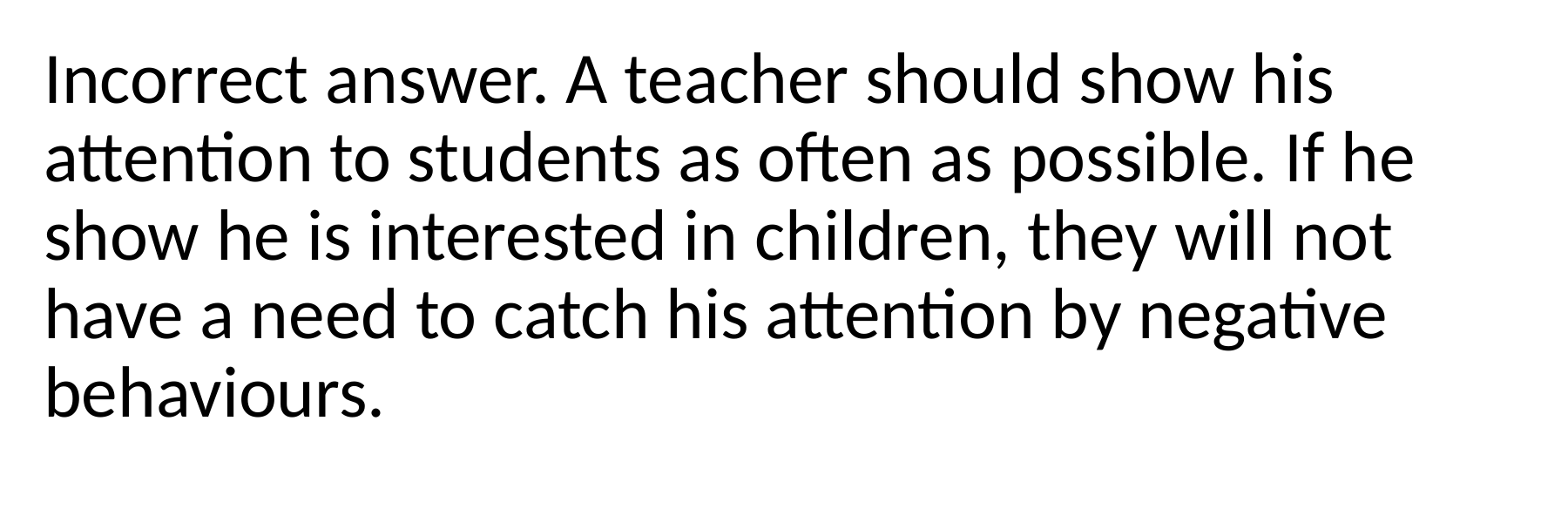

Incorrect answer. A teacher should show his attention to students as often as possible. If he show he is interested in children, they will not have a need to catch his attention by negative behaviours.